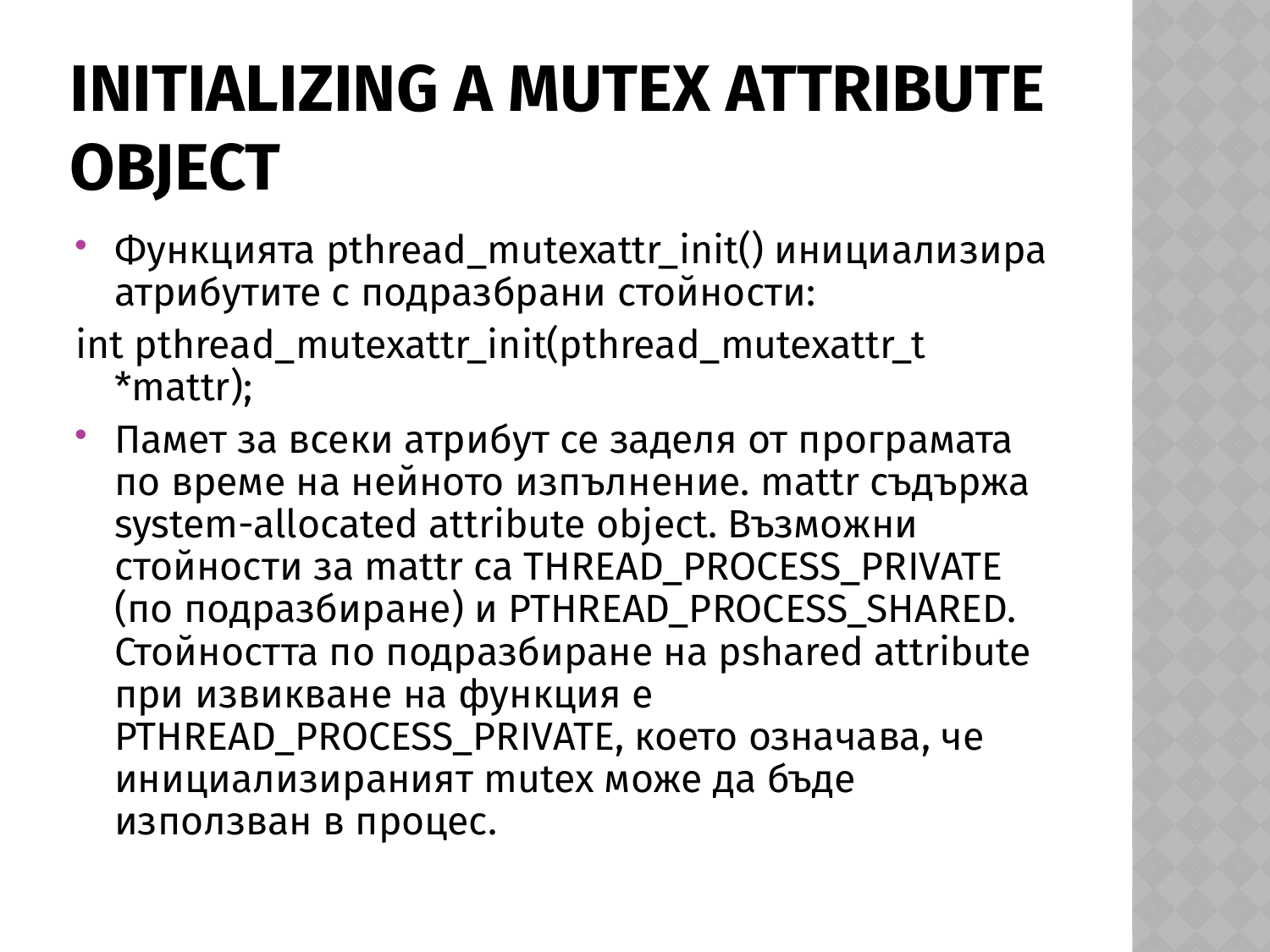

# Initializing a Mutex Attribute Object
Функцията pthread_mutexattr_init() инициализира атрибутите с подразбрани стойности:
int pthread_mutexattr_init(pthread_mutexattr_t *mattr);
Памет за всеки атрибут се заделя от програмата по време на нейното изпълнение. mattr съдържа system-allocated attribute object. Възможни стойности за mattr са THREAD_PROCESS_PRIVATE (по подразбиране) и PTHREAD_PROCESS_SHARED. Стойността по подразбиране на pshared attribute при извикване на функция е PTHREAD_PROCESS_PRIVATE, което означава, че инициализираният mutex може да бъде използван в процес.